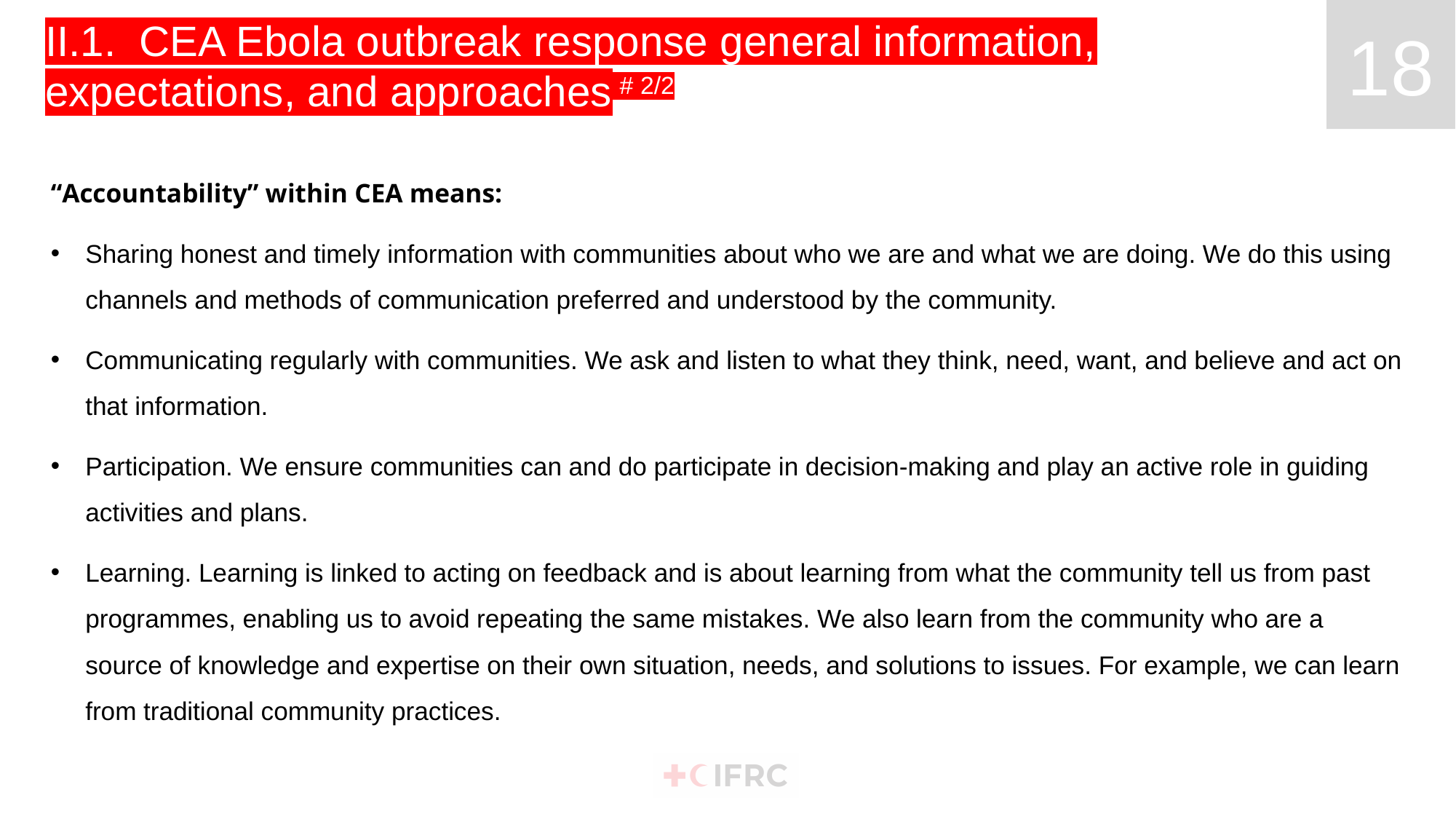

# II.1.  CEA Ebola outbreak response general information, expectations, and approaches # 2/2
“Accountability” within CEA means:
Sharing honest and timely information with communities about who we are and what we are doing. We do this using channels and methods of communication preferred and understood by the community.
Communicating regularly with communities. We ask and listen to what they think, need, want, and believe and act on that information.
Participation. We ensure communities can and do participate in decision-making and play an active role in guiding activities and plans.
Learning. Learning is linked to acting on feedback and is about learning from what the community tell us from past programmes, enabling us to avoid repeating the same mistakes. We also learn from the community who are a source of knowledge and expertise on their own situation, needs, and solutions to issues. For example, we can learn from traditional community practices.